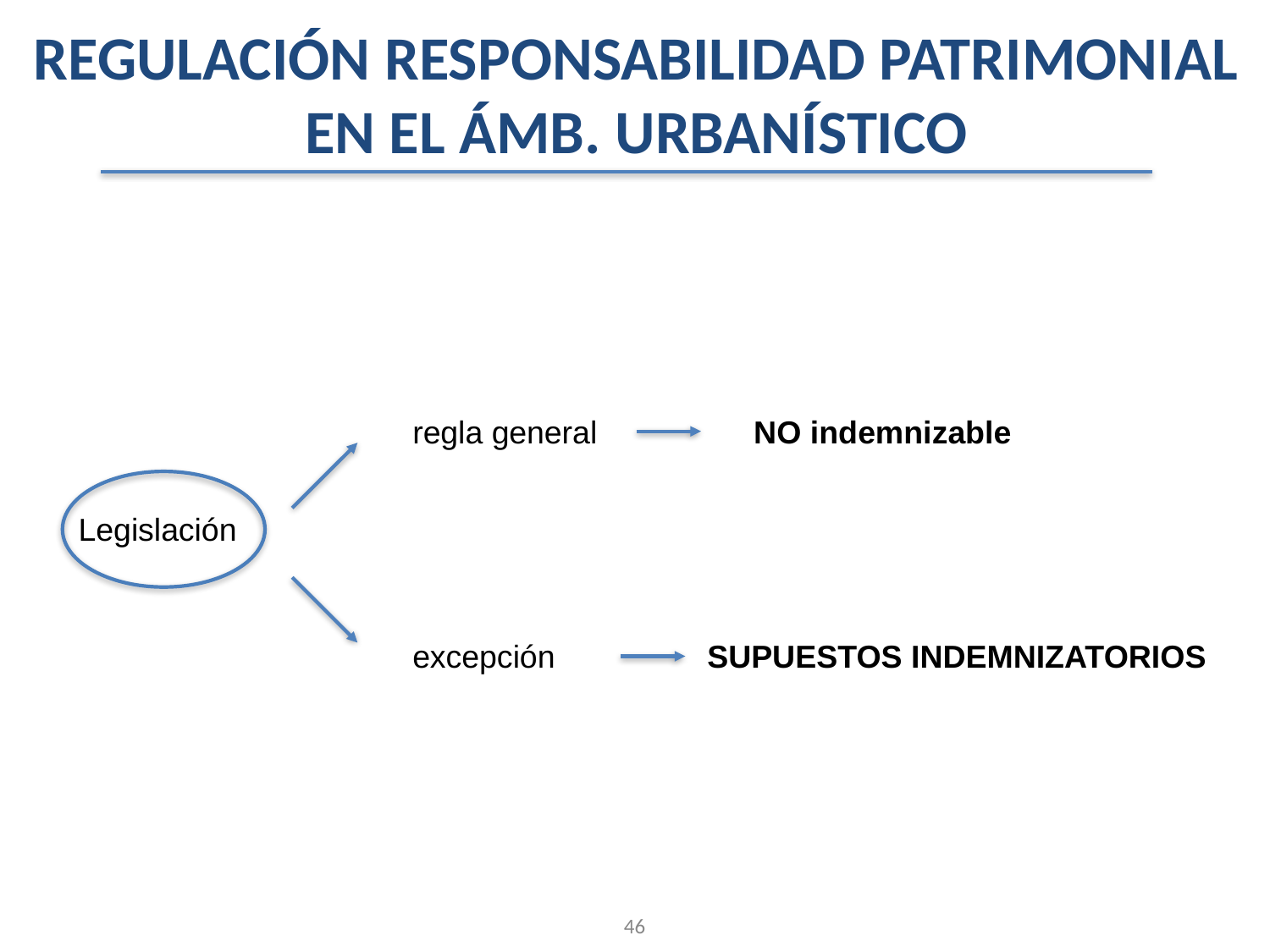

REGULACIÓN RESPONSABILIDAD PATRIMONIAL EN EL ÁMB. URBANÍSTICO

regla general
NO indemnizable

Legislación

excepción
SUPUESTOS INDEMNIZATORIOS

46